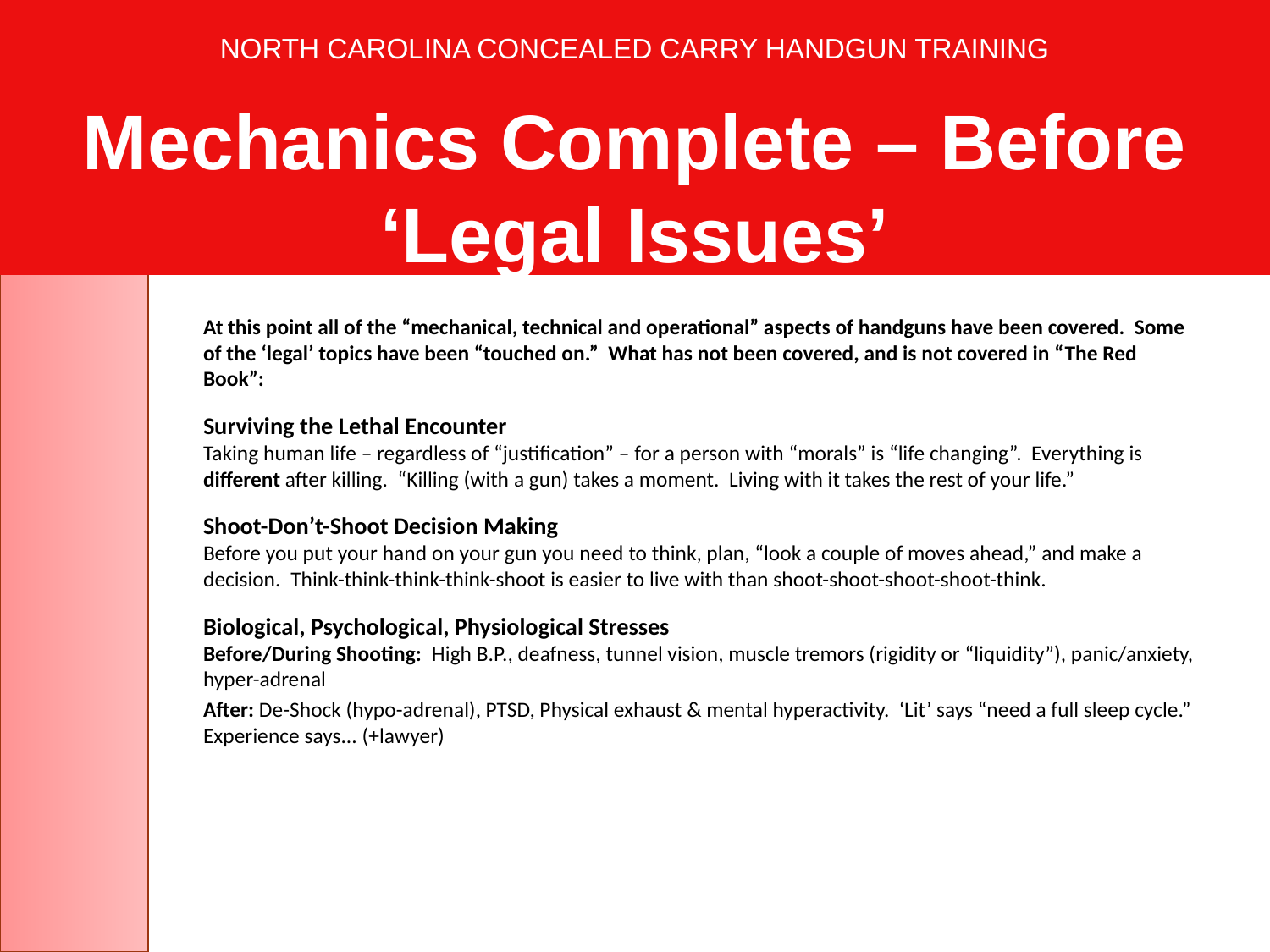

# NORTH CAROLINA CONCEALED CARRY HANDGUN TRAINING Mechanics Complete – Before ‘Legal Issues’

At this point all of the “mechanical, technical and operational” aspects of handguns have been covered.  Some of the ‘legal’ topics have been “touched on.”  What has not been covered, and is not covered in “The Red Book”:

Surviving the Lethal Encounter
Taking human life – regardless of “justification” – for a person with “morals” is “life changing”.  Everything is different after killing.  “Killing (with a gun) takes a moment.  Living with it takes the rest of your life.”

Shoot-Don’t-Shoot Decision Making
Before you put your hand on your gun you need to think, plan, “look a couple of moves ahead,” and make a decision.  Think-think-think-think-shoot is easier to live with than shoot-shoot-shoot-shoot-think.

Biological, Psychological, Physiological Stresses
Before/During Shooting:  High B.P., deafness, tunnel vision, muscle tremors (rigidity or “liquidity”), panic/anxiety, hyper-adrenal
After: De-Shock (hypo-adrenal), PTSD, Physical exhaust & mental hyperactivity.  ‘Lit’ says “need a full sleep cycle.”  Experience says... (+lawyer)